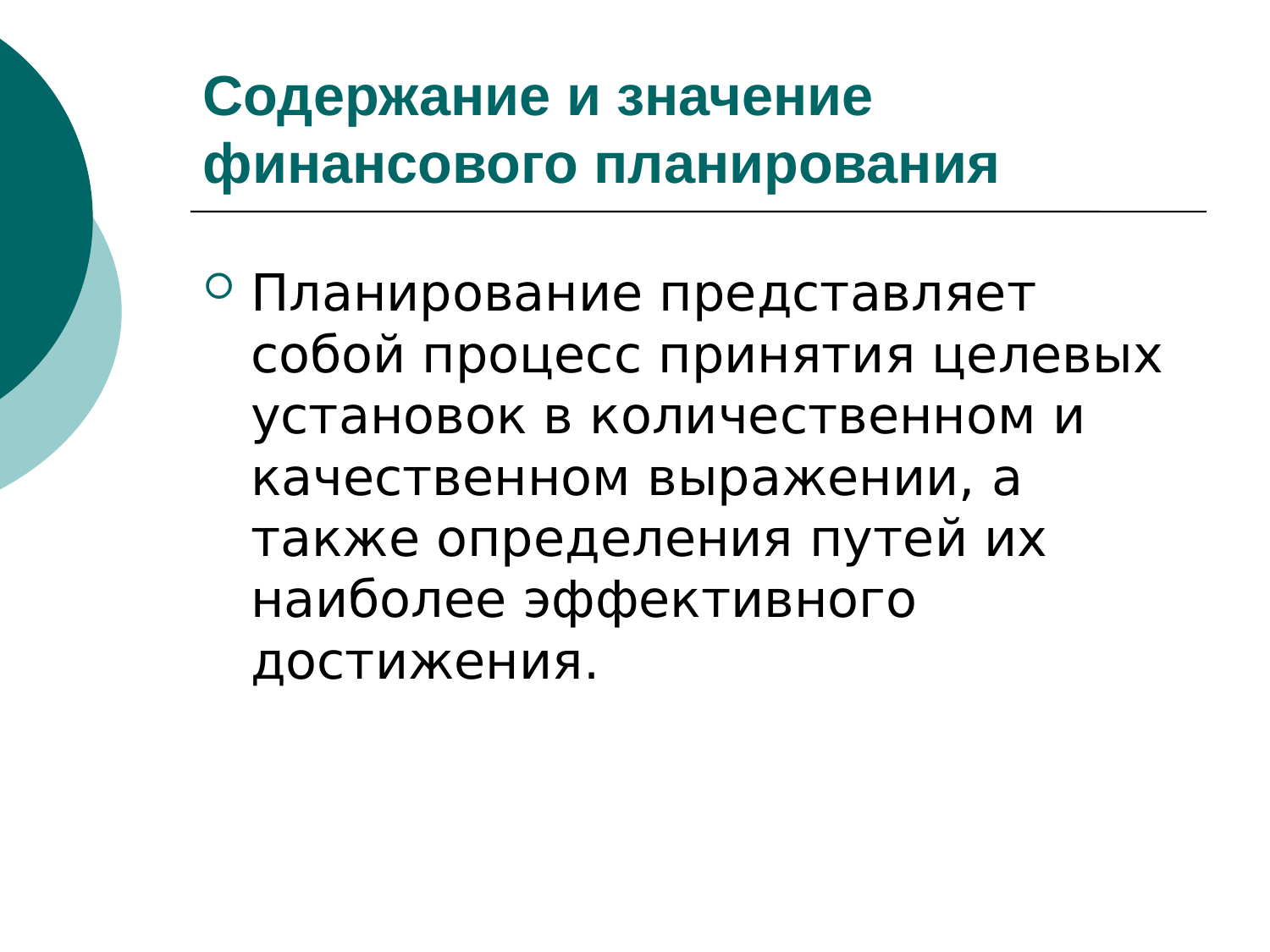

# Содержание и значение финансового планирования
Планирование представляет собой процесс принятия целевых установок в количественном и качественном выражении, а также определения путей их наиболее эффективного достижения.